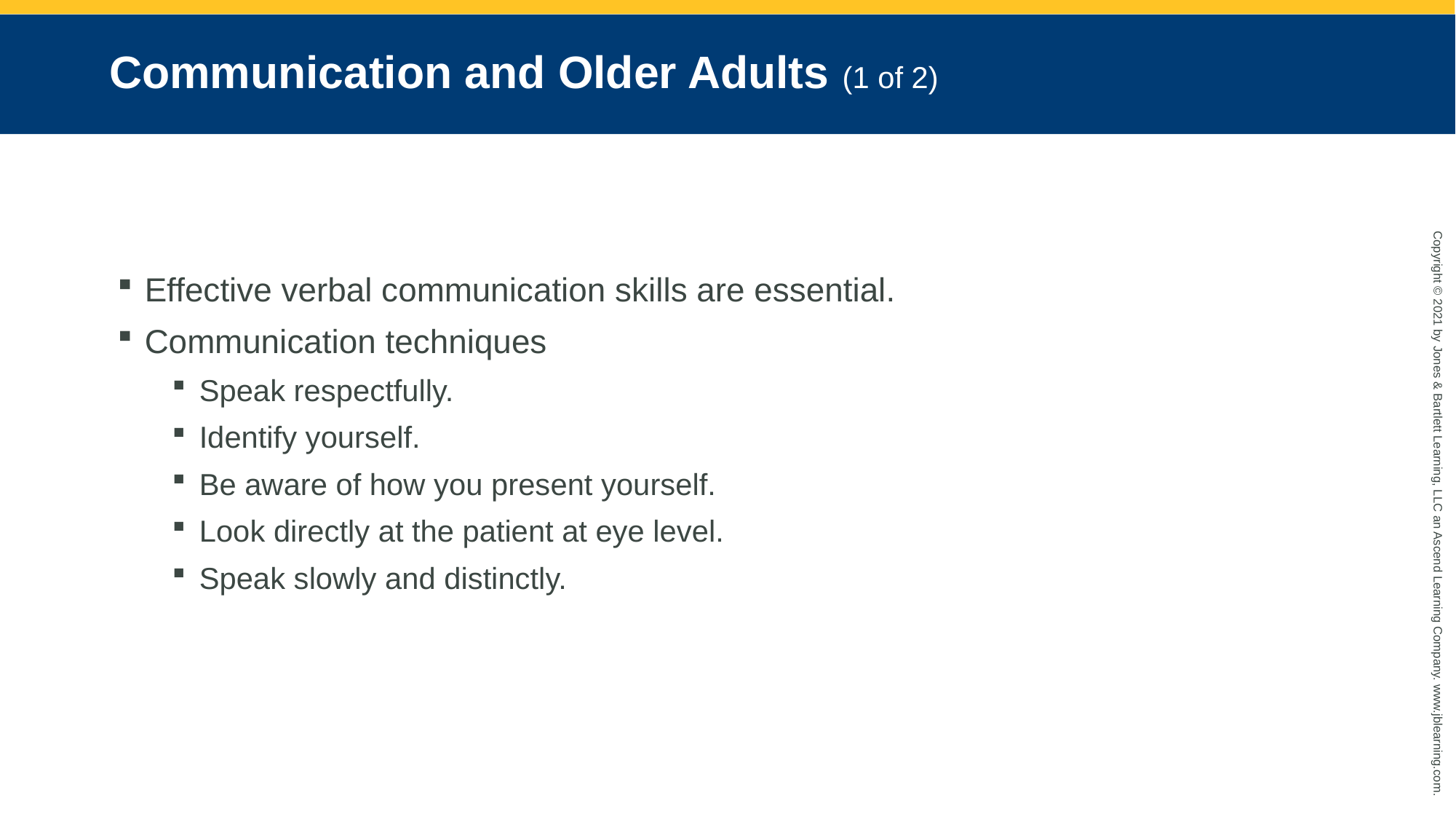

# Communication and Older Adults (1 of 2)
Effective verbal communication skills are essential.
Communication techniques
Speak respectfully.
Identify yourself.
Be aware of how you present yourself.
Look directly at the patient at eye level.
Speak slowly and distinctly.